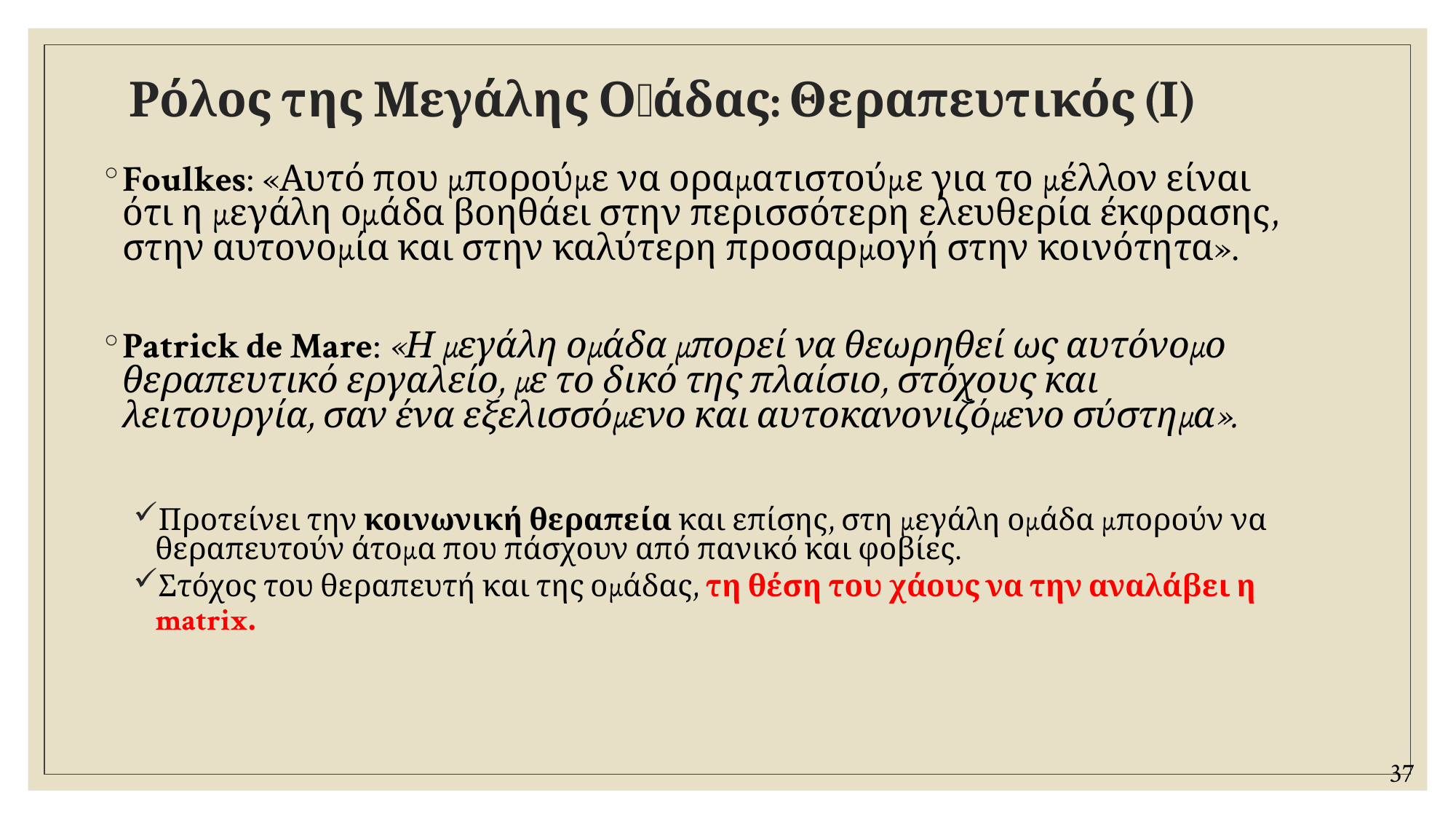

# Ρόλος της Μεγάλης Ομάδας: Θεραπευτικός (Ι)

Foulkes: «Αυτό που μπορούμε να οραματιστούμε για το μέλλον είναι ότι η μεγάλη ομάδα βοηθάει στην περισσότερη ελευθερία έκφρασης, στην αυτονομία και στην καλύτερη προσαρμογή στην κοινότητα».

Patrick de Mare: «Η μεγάλη ομάδα μπορεί να θεωρηθεί ως αυτόνομο θεραπευτικό εργαλείο, με το δικό της πλαίσιο, στόχους και λειτουργία, σαν ένα εξελισσόμενο και αυτοκανονιζόμενο σύστημα».

Προτείνει την κοινωνική θεραπεία και επίσης, στη μεγάλη ομάδα μπορούν να θεραπευτούν άτομα που πάσχουν από πανικό και φοβίες.
Στόχος του θεραπευτή και της ομάδας, τη θέση του χάους να την αναλάβει η matrix.

37